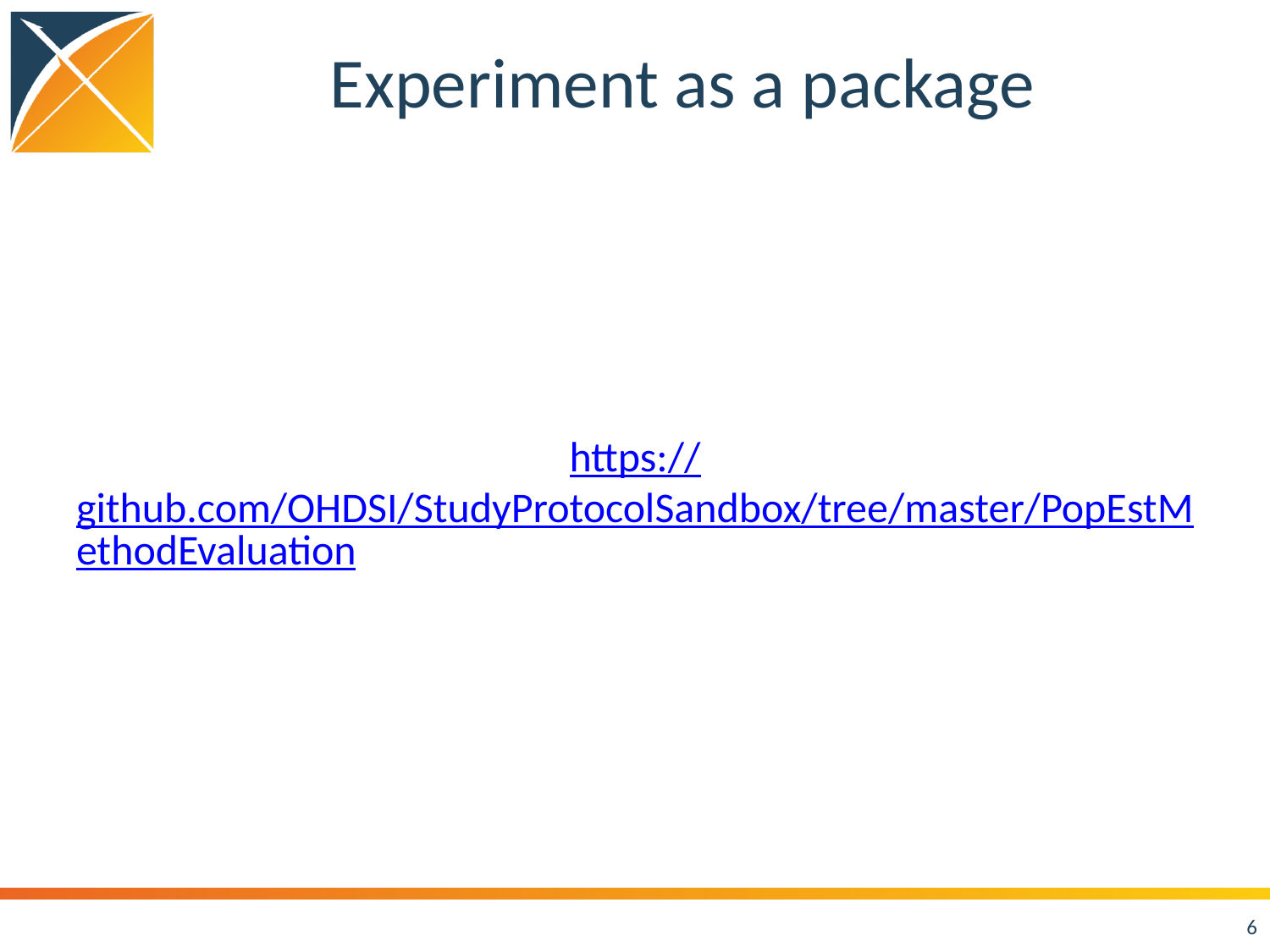

# Experiment as a package
https://github.com/OHDSI/StudyProtocolSandbox/tree/master/PopEstMethodEvaluation

6